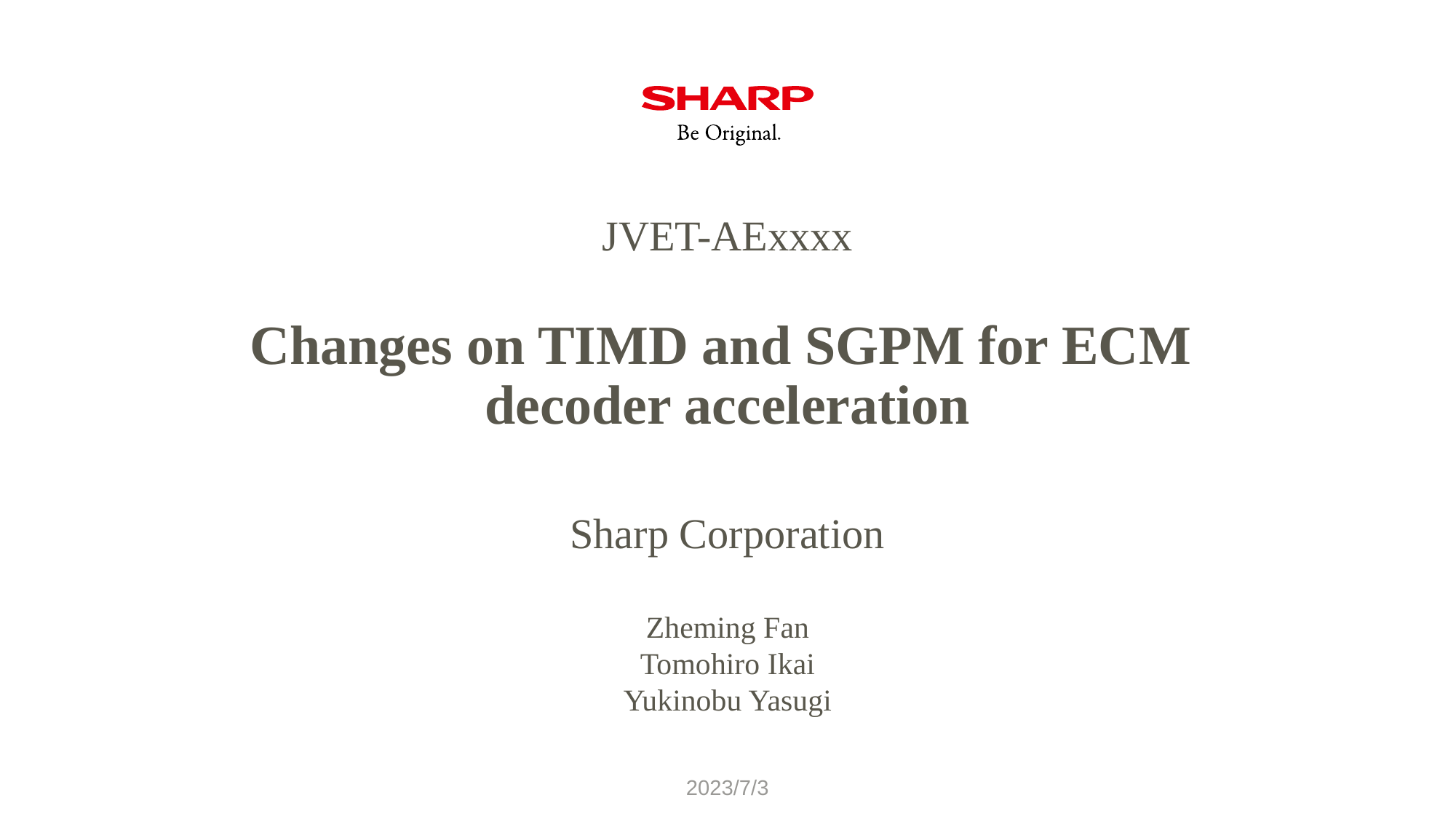

JVET-AExxxx
# Changes on TIMD and SGPM for ECM decoder acceleration
Sharp Corporation

Zheming Fan
Tomohiro Ikai
Yukinobu Yasugi
2023/7/3